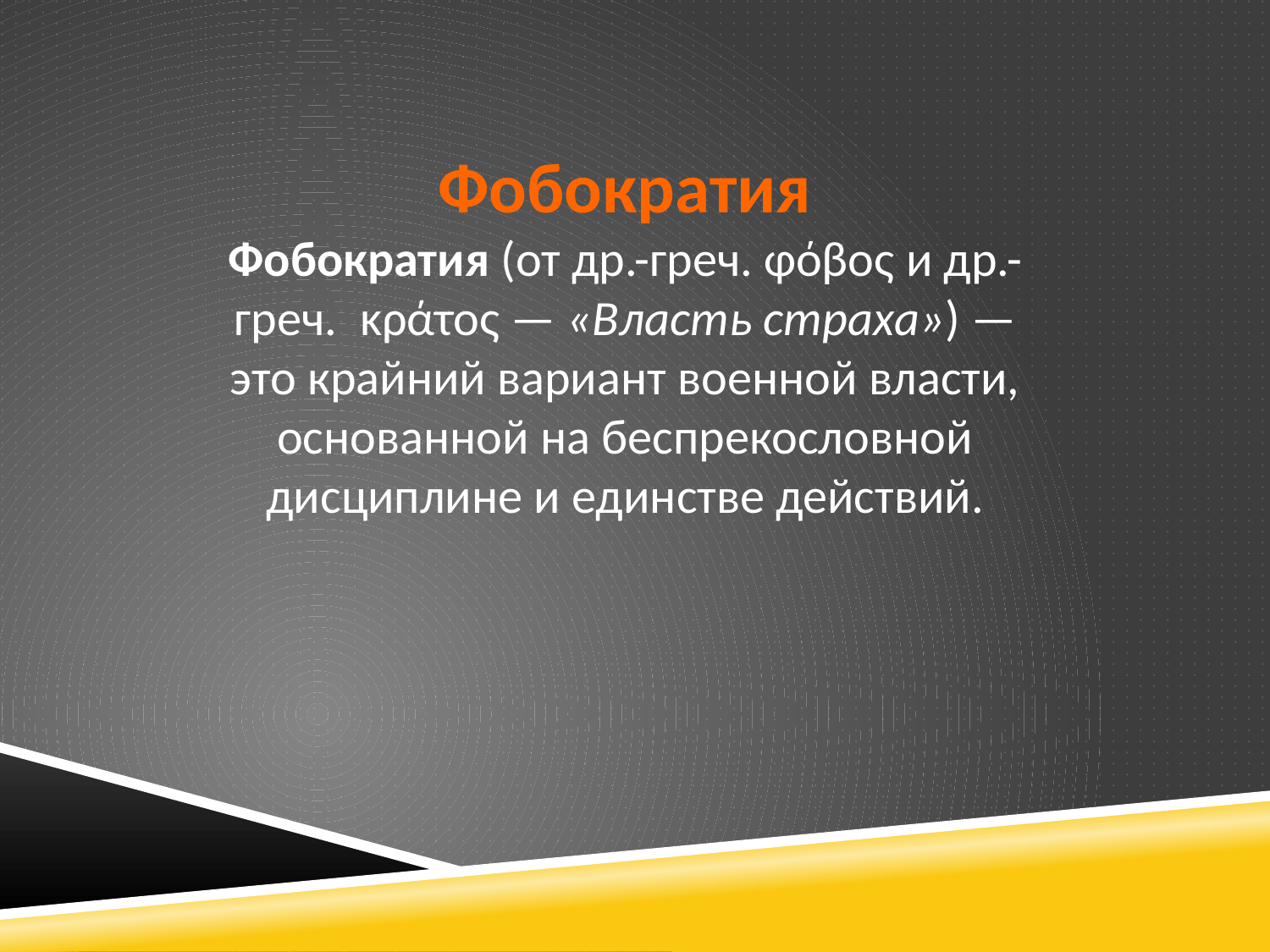

Фобократия
Фобократия (от др.-греч. φόβος и др.-греч.  κράτος — «Власть страха») — это крайний вариант военной власти, основанной на беспрекословной дисциплине и единстве действий.